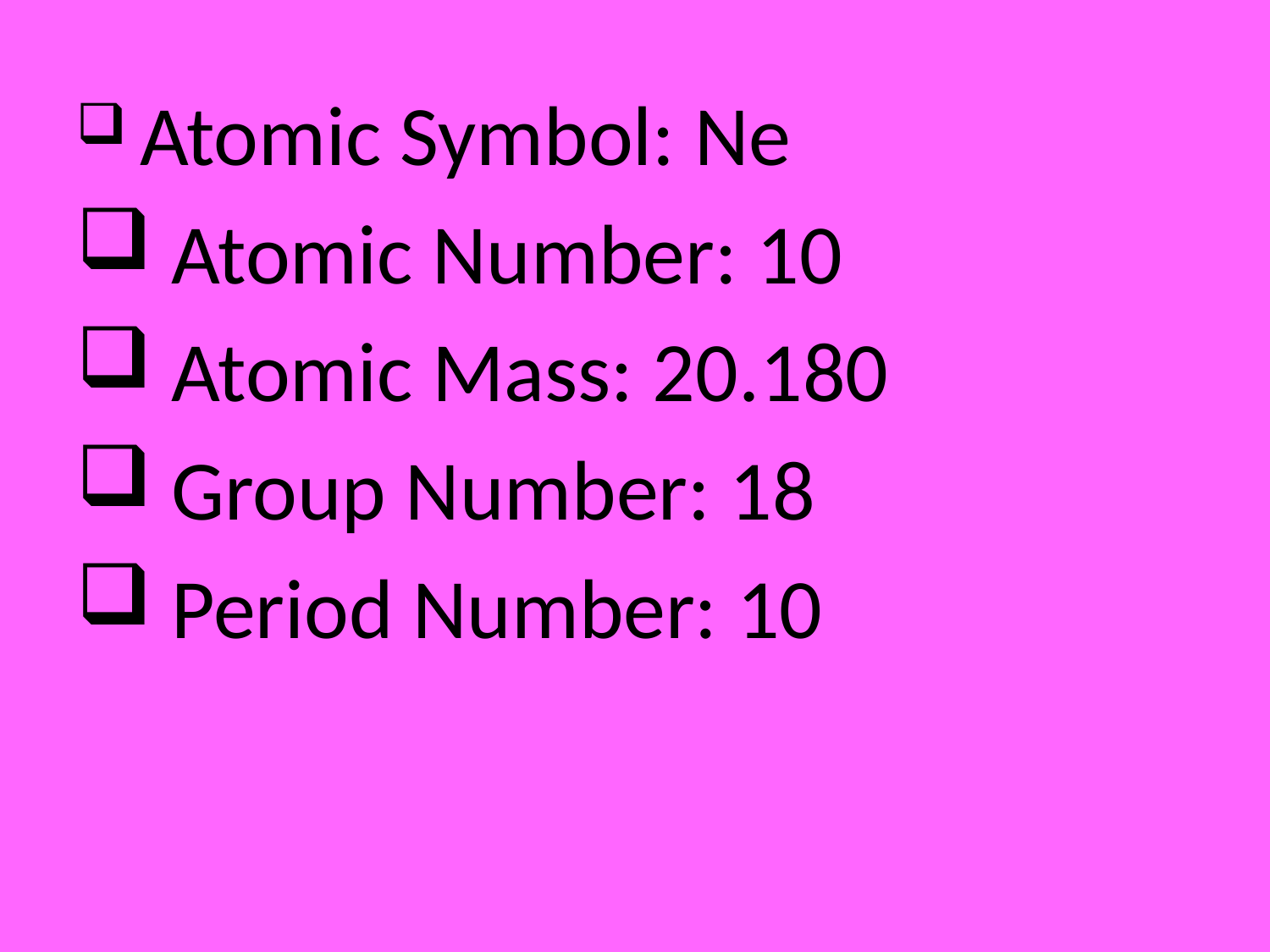

Atomic Symbol: Ne
 Atomic Number: 10
 Atomic Mass: 20.180
 Group Number: 18
 Period Number: 10